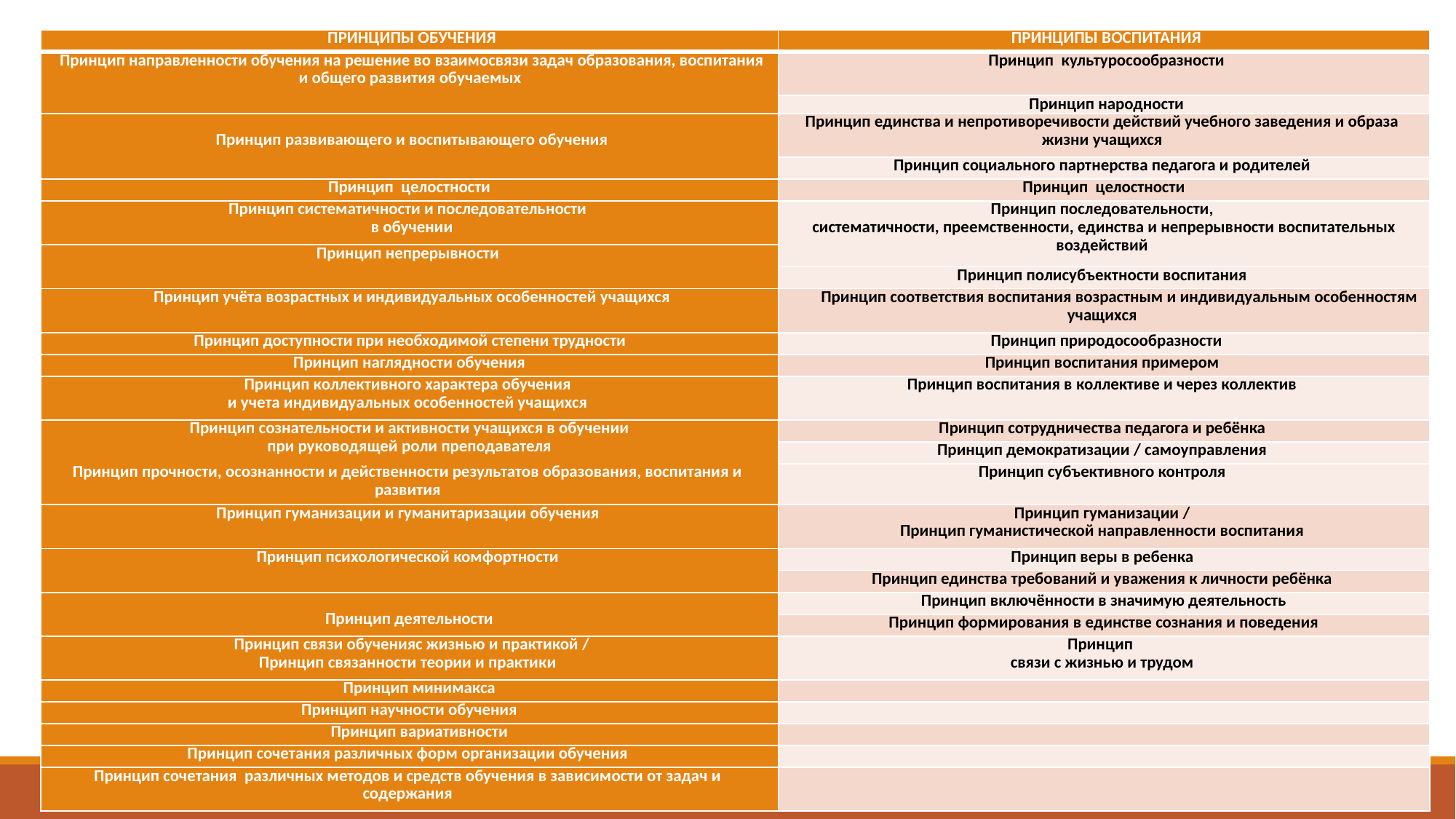

| ПРИНЦИПЫ ОБУЧЕНИЯ | ПРИНЦИПЫ ВОСПИТАНИЯ |
| --- | --- |
| Принцип направленности обучения на решение во взаимосвязи задач образования, воспитания и общего развития обучаемых | Принцип культуросообразности |
|  | Принцип народности |
| Принцип развивающего и воспитывающего обучения | Принцип единства и непротиворечивости действий учебного заведения и образа жизни учащихся |
|  | Принцип социального партнерства педагога и родителей |
| Принцип целостности | Принцип целостности |
| Принцип систематичности и последовательности в обучении | Принцип последовательности,  систематичности, преемственности, единства и непрерывности воспитательных воздействий |
| Принцип непрерывности |  |
|  | Принцип полисубъектности воспитания |
| Принцип учёта возрастных и индивидуальных особенностей учащихся | Принцип соответствия воспитания возрастным и индивидуальным особенностям учащихся |
| Принцип доступности при необходимой степени трудности | Принцип природосообразности |
| Принцип наглядности обучения | Принцип воспитания примером |
| Принцип коллективного характера обучения и учета индивидуальных особенностей учащихся | Принцип воспитания в коллективе и через коллектив |
| Принцип сознательности и активности учащихся в обучении при руководящей роли преподавателя | Принцип сотрудничества педагога и ребёнка |
|  | Принцип демократизации / самоуправления |
| Принцип прочности, осознанности и действенности результатов образования, воспитания и развития |  |
|  | Принцип субъективного контроля |
| Принцип гуманизации и гуманитаризации обучения | Принцип гуманизации / Принцип гуманистической направленности воспитания |
| Принцип психологической комфортности | Принцип веры в ребенка |
|  | Принцип единства требований и уважения к личности ребёнка |
| Принцип деятельности | Принцип включённости в значимую деятельность |
|  | Принцип формирования в единстве сознания и поведения |
| Принцип связи обученияс жизнью и практикой / Принцип связанности теории и практики | Принцип связи с жизнью и трудом |
| Принцип минимакса |  |
| Принцип научности обучения |  |
| Принцип вариативности |  |
| Принцип сочетания различных форм организации обучения |  |
| Принцип сочетания различных методов и средств обучения в зависимости от задач и содержания |  |